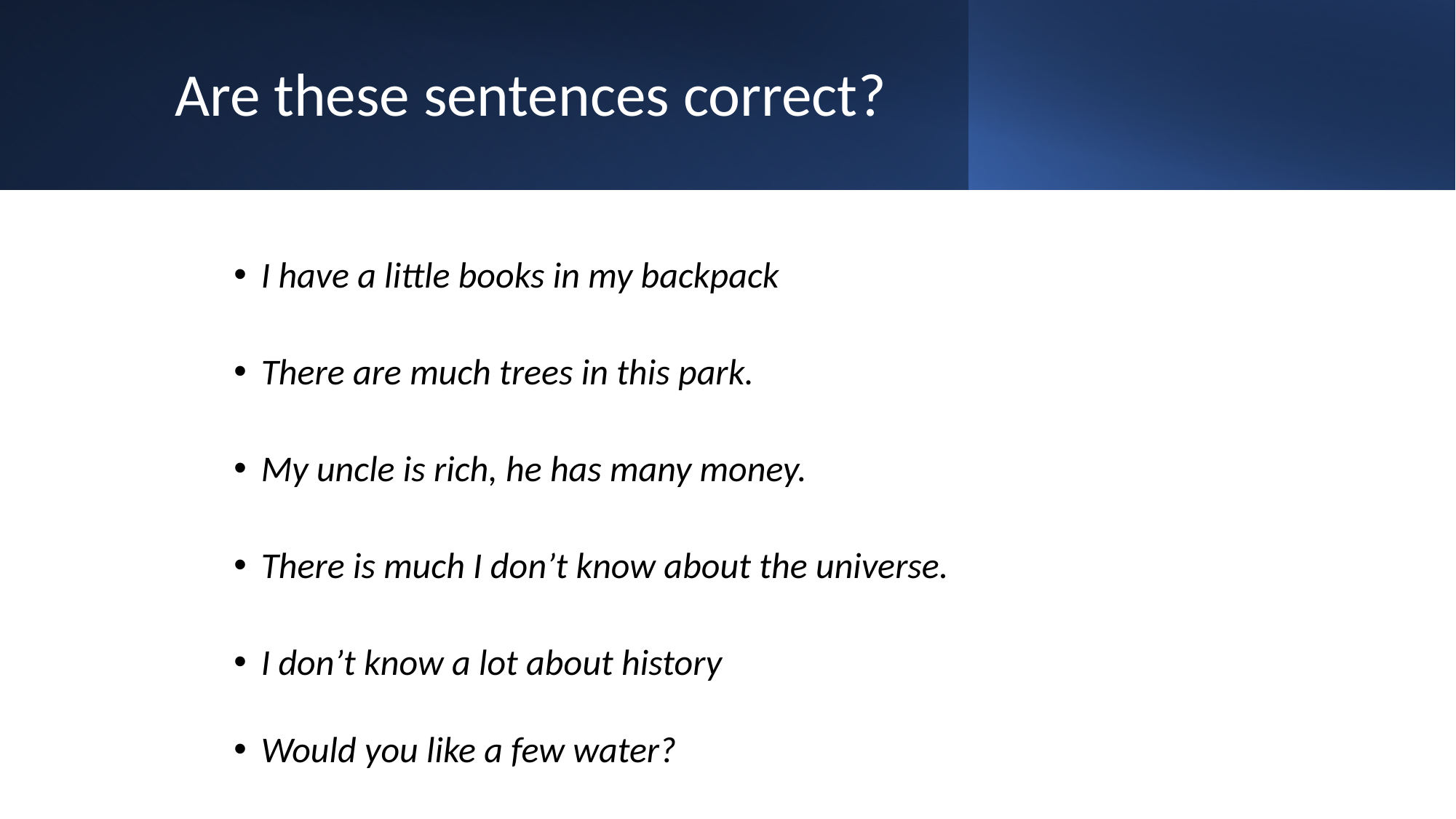

# Are these sentences correct?
I have a little books in my backpack

There are much trees in this park.

My uncle is rich, he has many money.

There is much I don’t know about the universe.

I don’t know a lot about history
Would you like a few water?